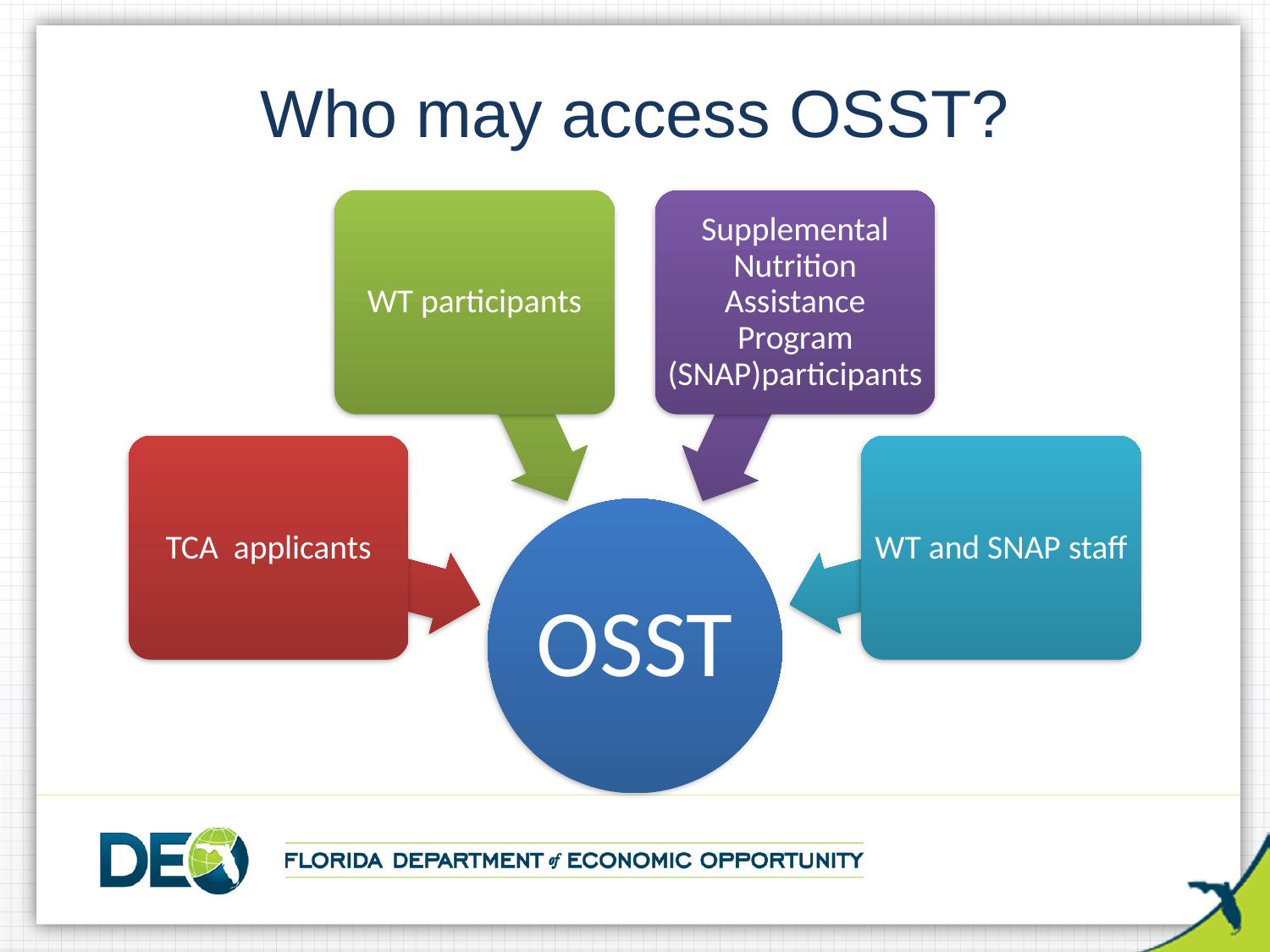

# Who may access OSST?
OSST
TCA  applicants
WT participants
Supplemental Nutrition Assistance Program (SNAP)participants
WT and SNAP staff